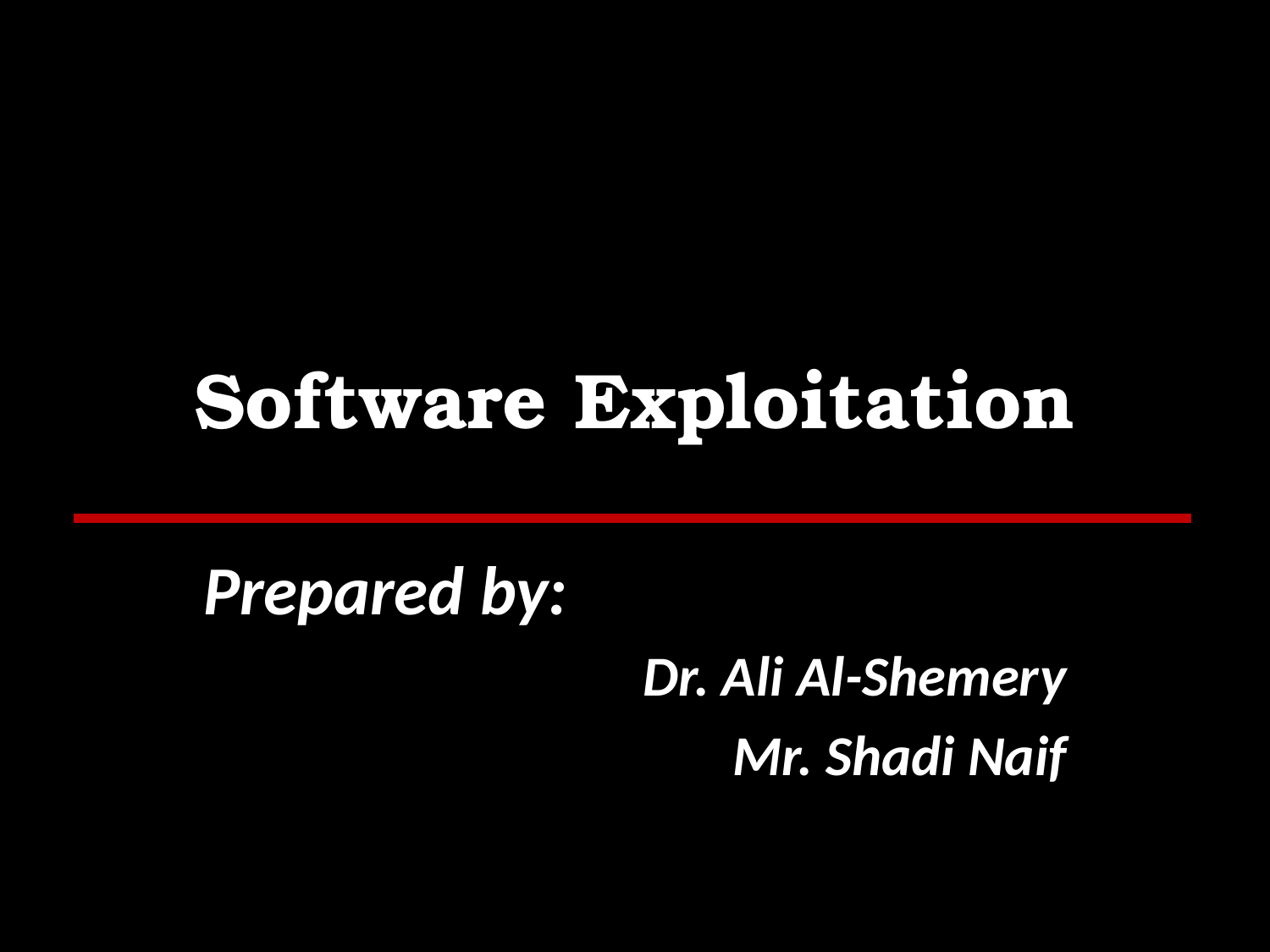

# Software Exploitation
Prepared by:
Dr. Ali Al-Shemery
Mr. Shadi Naif